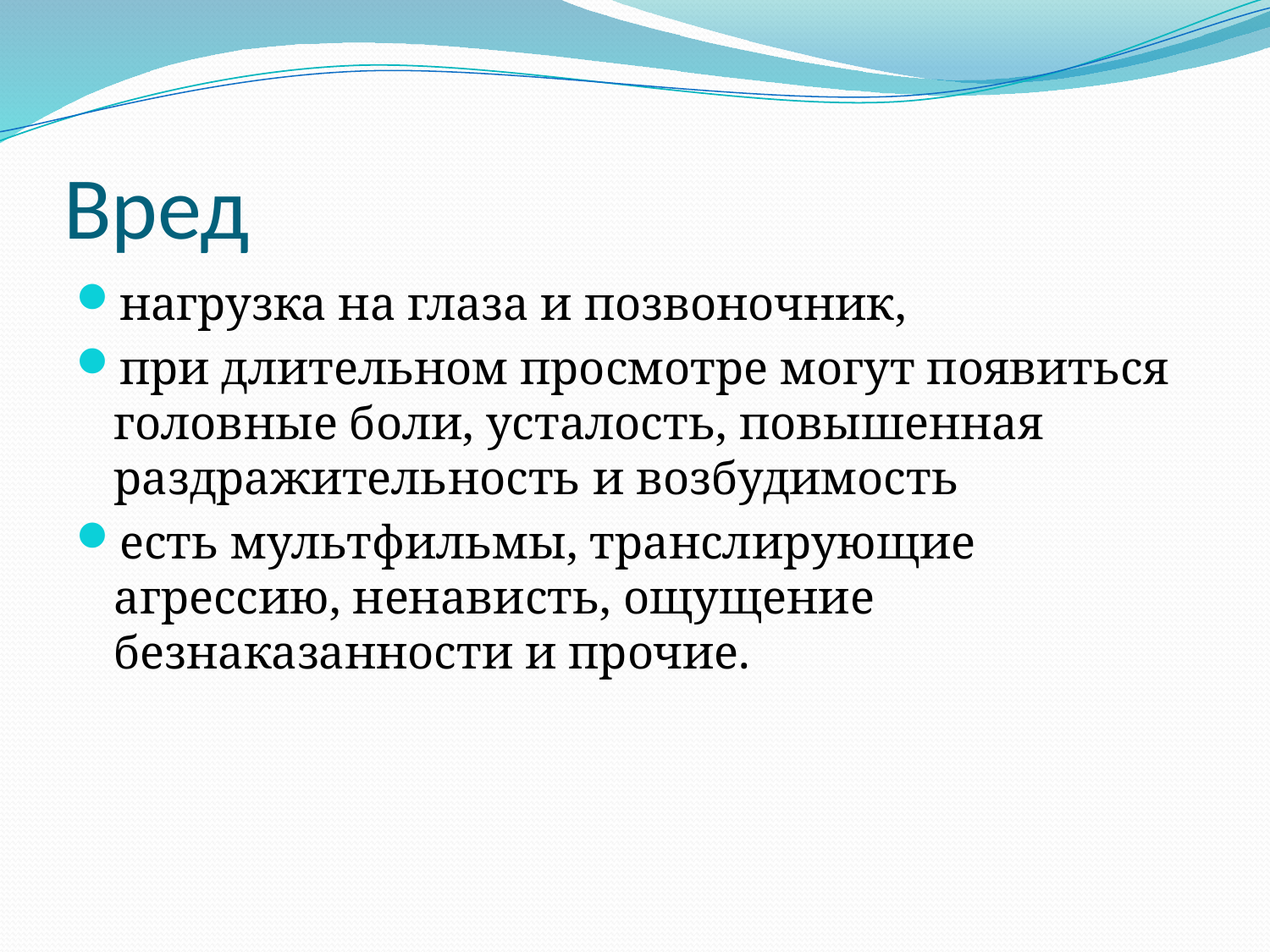

# Вред
нагрузка на глаза и позвоночник,
при длительном просмотре могут появиться головные боли, усталость, повышенная раздражительность и возбудимость
есть мультфильмы, транслирующие агрессию, ненависть, ощущение безнаказанности и прочие.